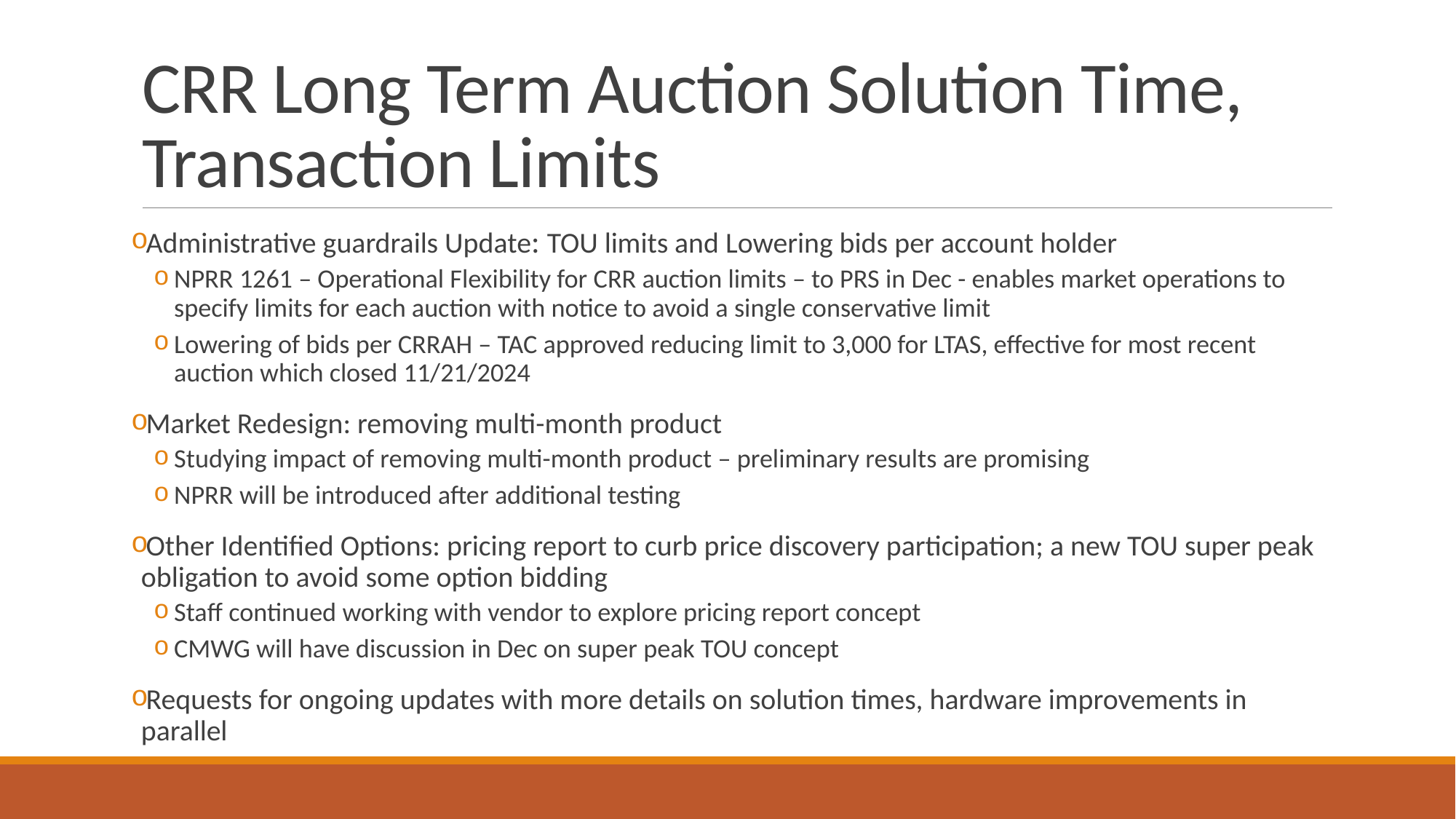

# CRR Long Term Auction Solution Time, Transaction Limits
Administrative guardrails Update: TOU limits and Lowering bids per account holder
NPRR 1261 – Operational Flexibility for CRR auction limits – to PRS in Dec - enables market operations to specify limits for each auction with notice to avoid a single conservative limit
Lowering of bids per CRRAH – TAC approved reducing limit to 3,000 for LTAS, effective for most recent auction which closed 11/21/2024
Market Redesign: removing multi-month product
Studying impact of removing multi-month product – preliminary results are promising
NPRR will be introduced after additional testing
Other Identified Options: pricing report to curb price discovery participation; a new TOU super peak obligation to avoid some option bidding
Staff continued working with vendor to explore pricing report concept
CMWG will have discussion in Dec on super peak TOU concept
Requests for ongoing updates with more details on solution times, hardware improvements in parallel